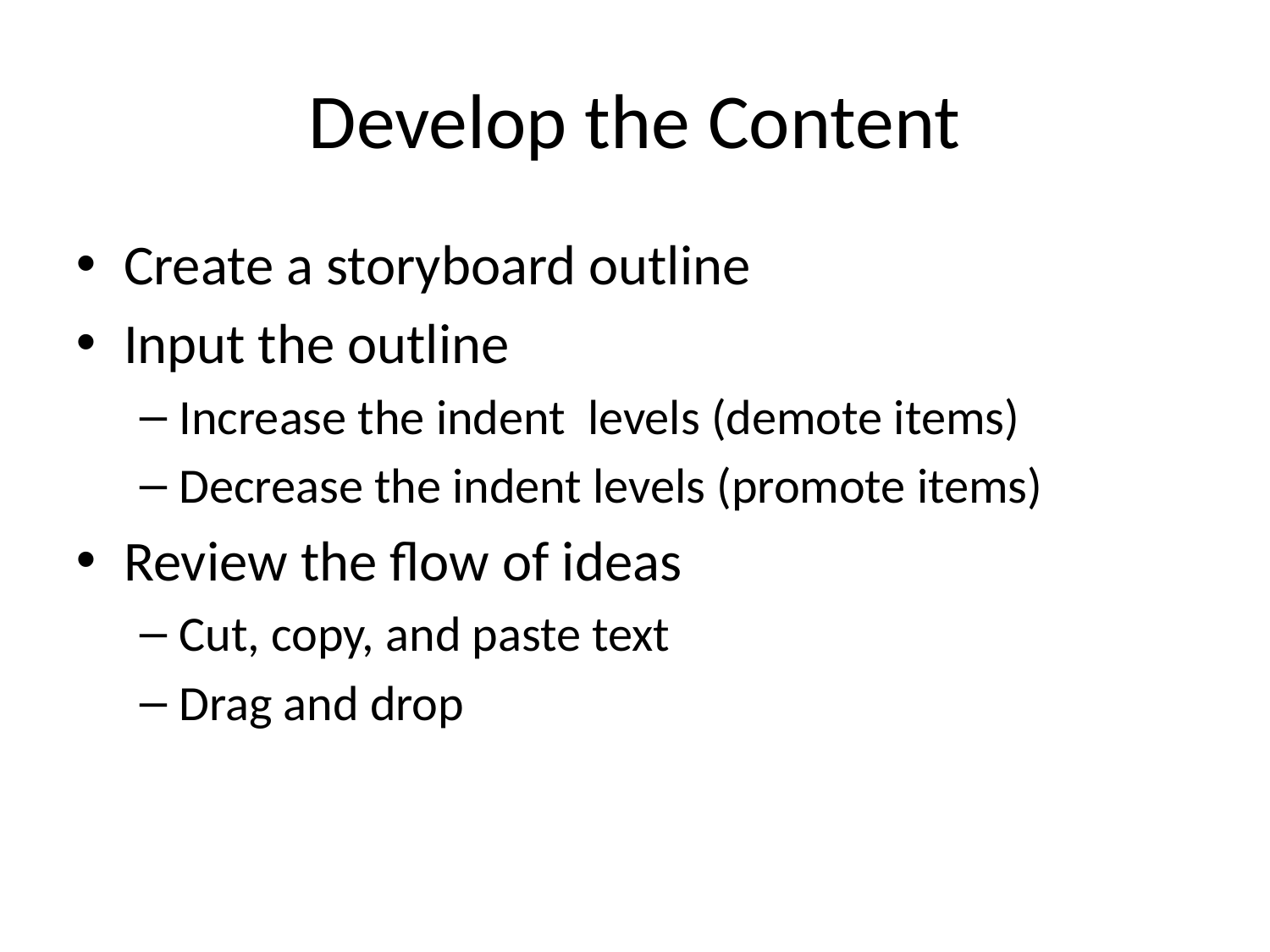

# Develop the Content
Create a storyboard outline
Input the outline
Increase the indent  levels (demote items)
Decrease the indent levels (promote items)
Review the flow of ideas
Cut, copy, and paste text
Drag and drop